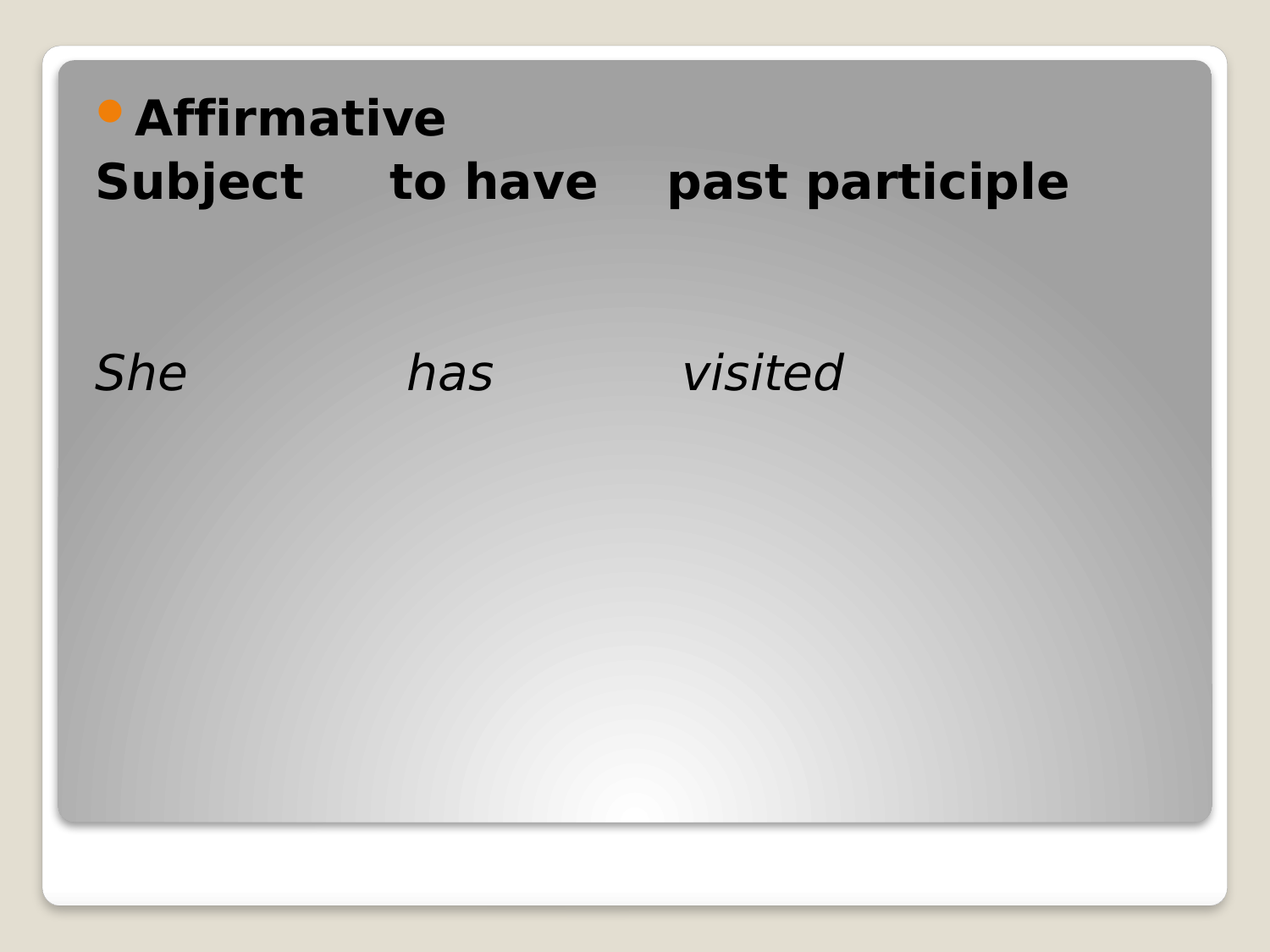

Affirmative
Subject     to have    past participle

She              has            visited

#